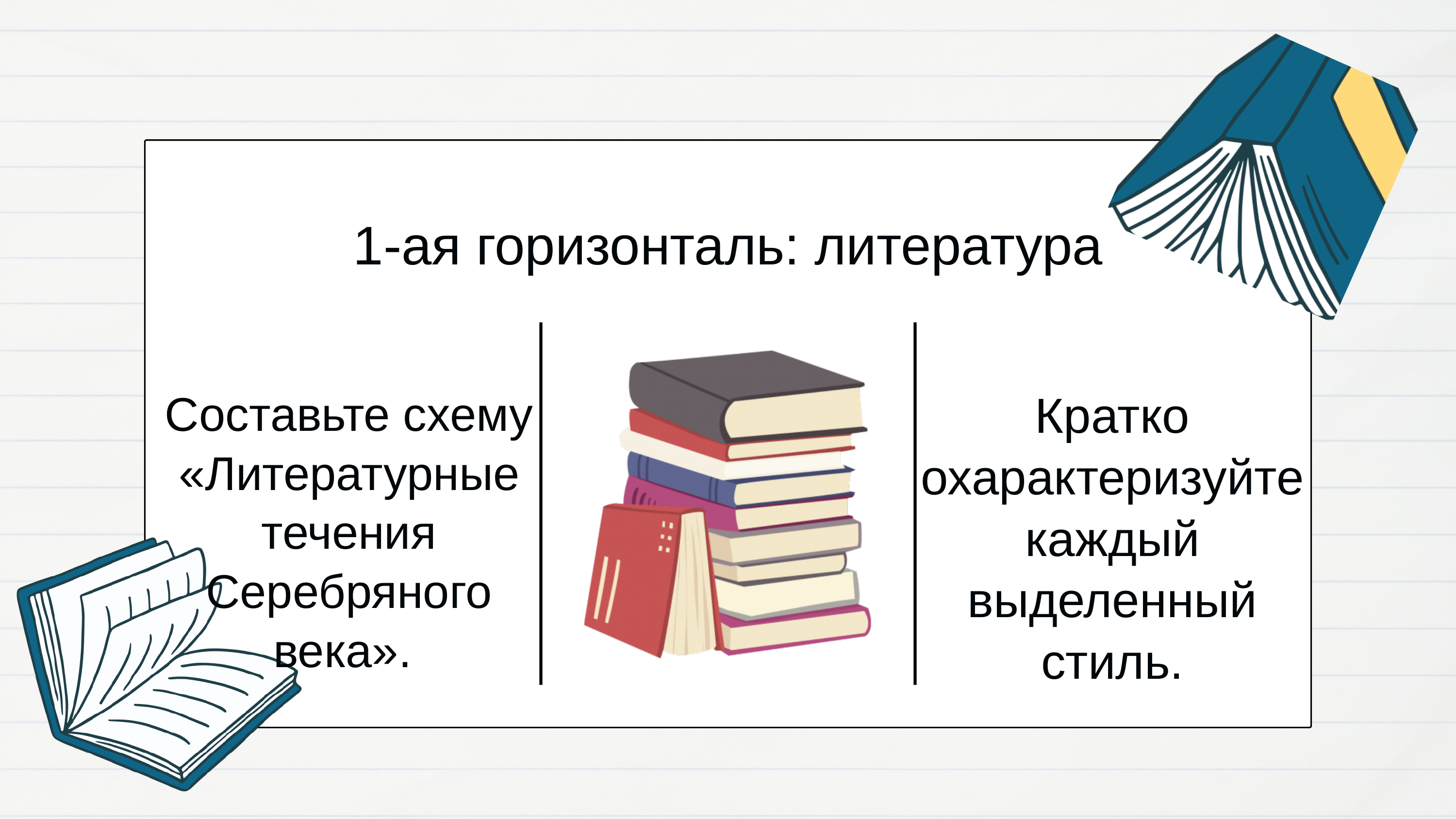

1-ая горизонталь: литература

Составьте схему «Литературные течения Серебряного века».
Кратко охарактеризуйте каждый выделенный стиль.